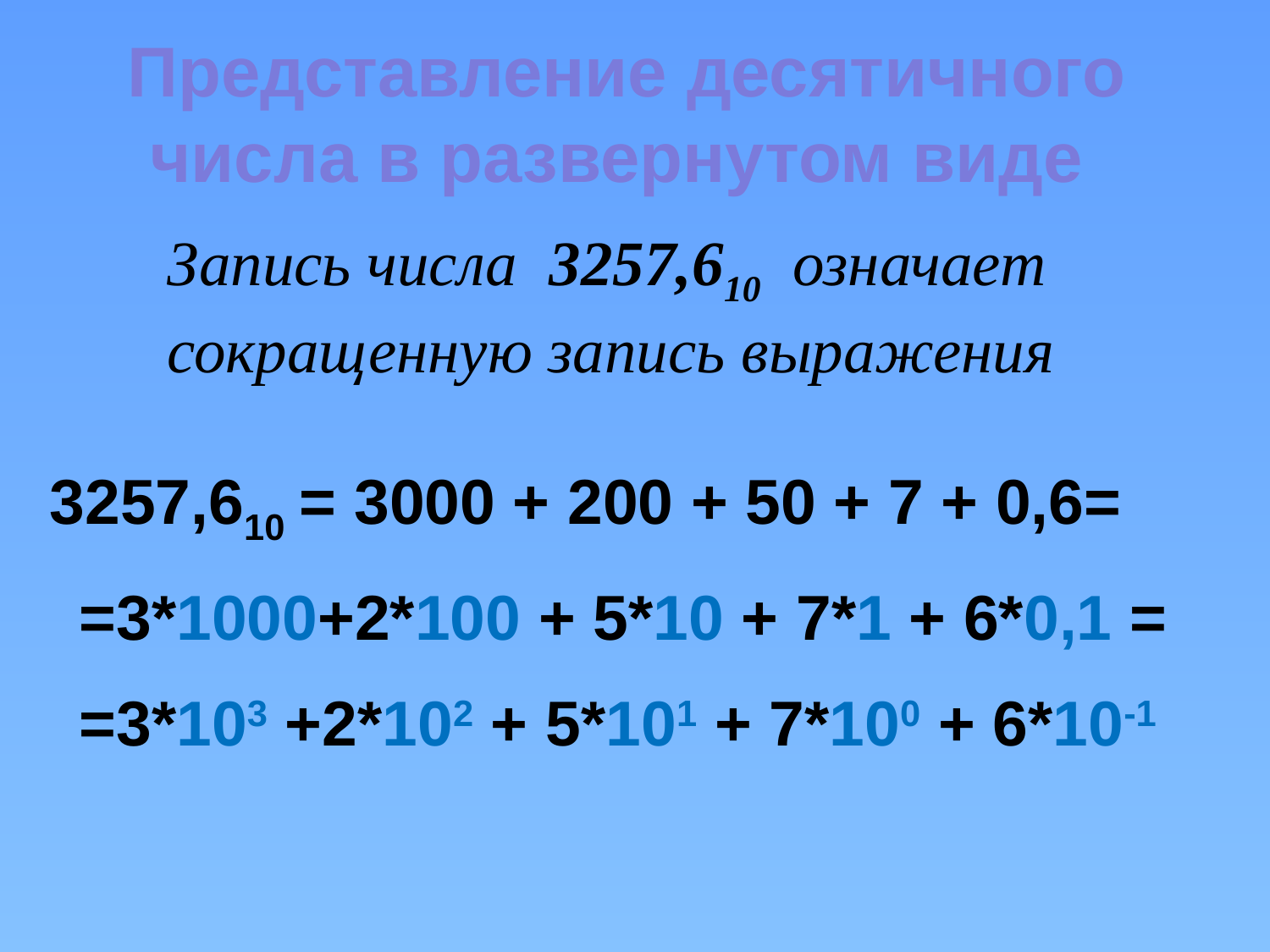

Представление десятичного числа в развернутом виде
Запись числа  3257,610  означает сокращенную запись выражения

3257,610

= 3000 + 200 + 50 + 7 + 0,6=
    =3*1000+2*100 + 5*10 + 7*1 + 6*0,1 =
    =3*103 +2*102 + 5*101 + 7*100 + 6*10-1